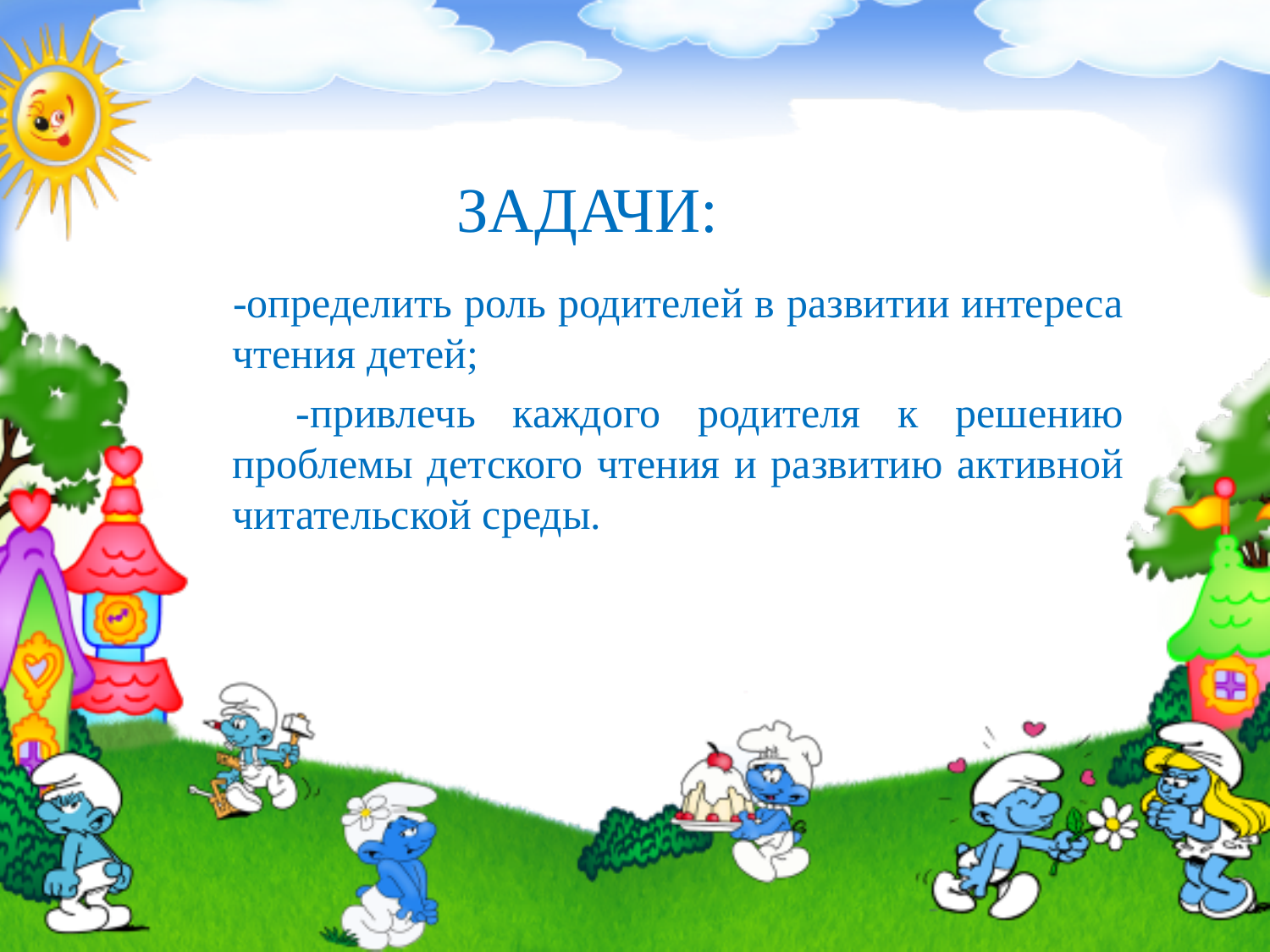

Задачи:
    -определить роль родителей в развитии интереса чтения детей;
   -привлечь каждого родителя к решению проблемы детского чтения и развитию активной читательской среды.